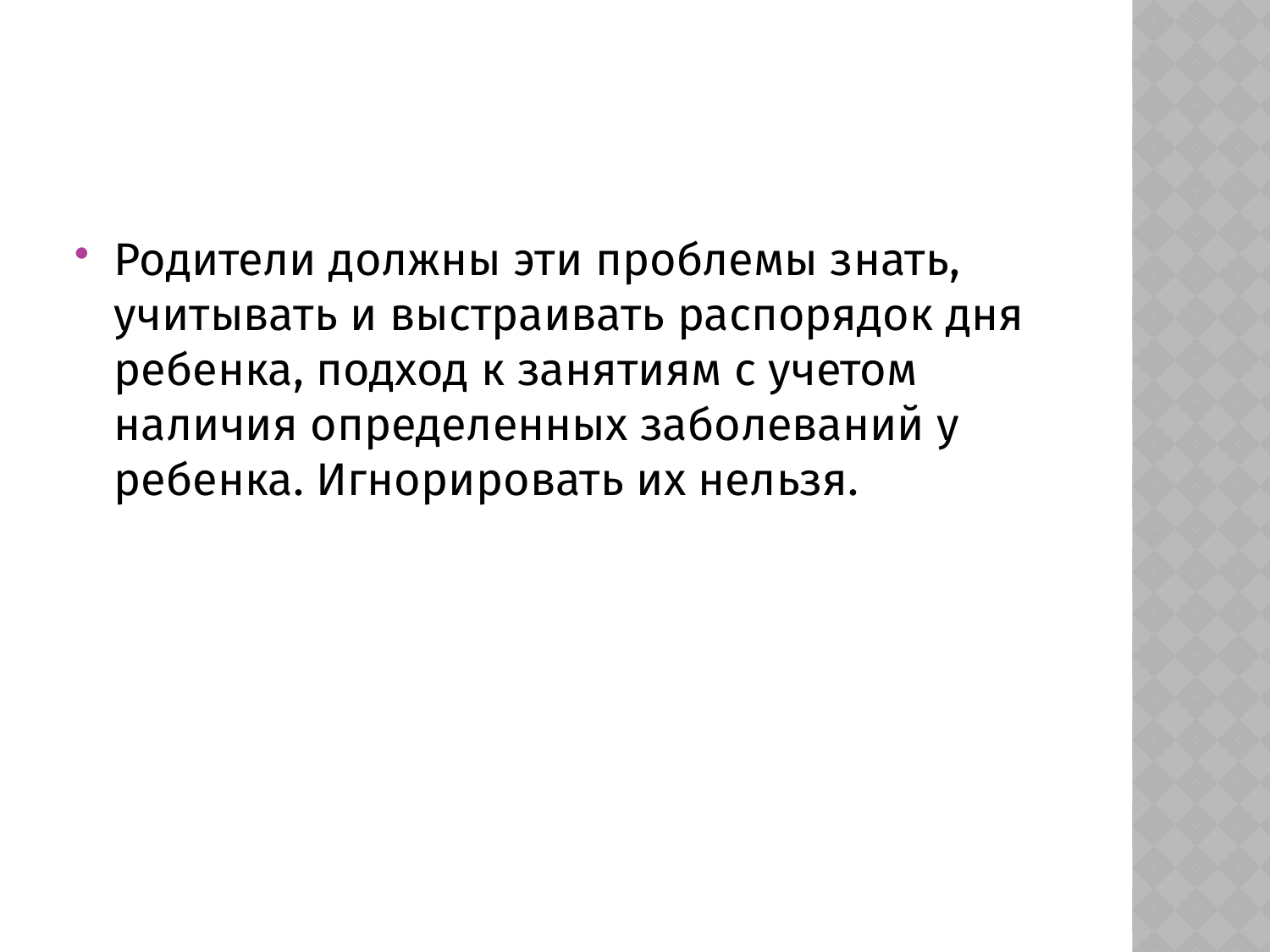

Родители должны эти проблемы знать, учитывать и выстраивать распорядок дня ребенка, подход к занятиям с учетом наличия определенных заболеваний у ребенка. Игнорировать их нельзя.